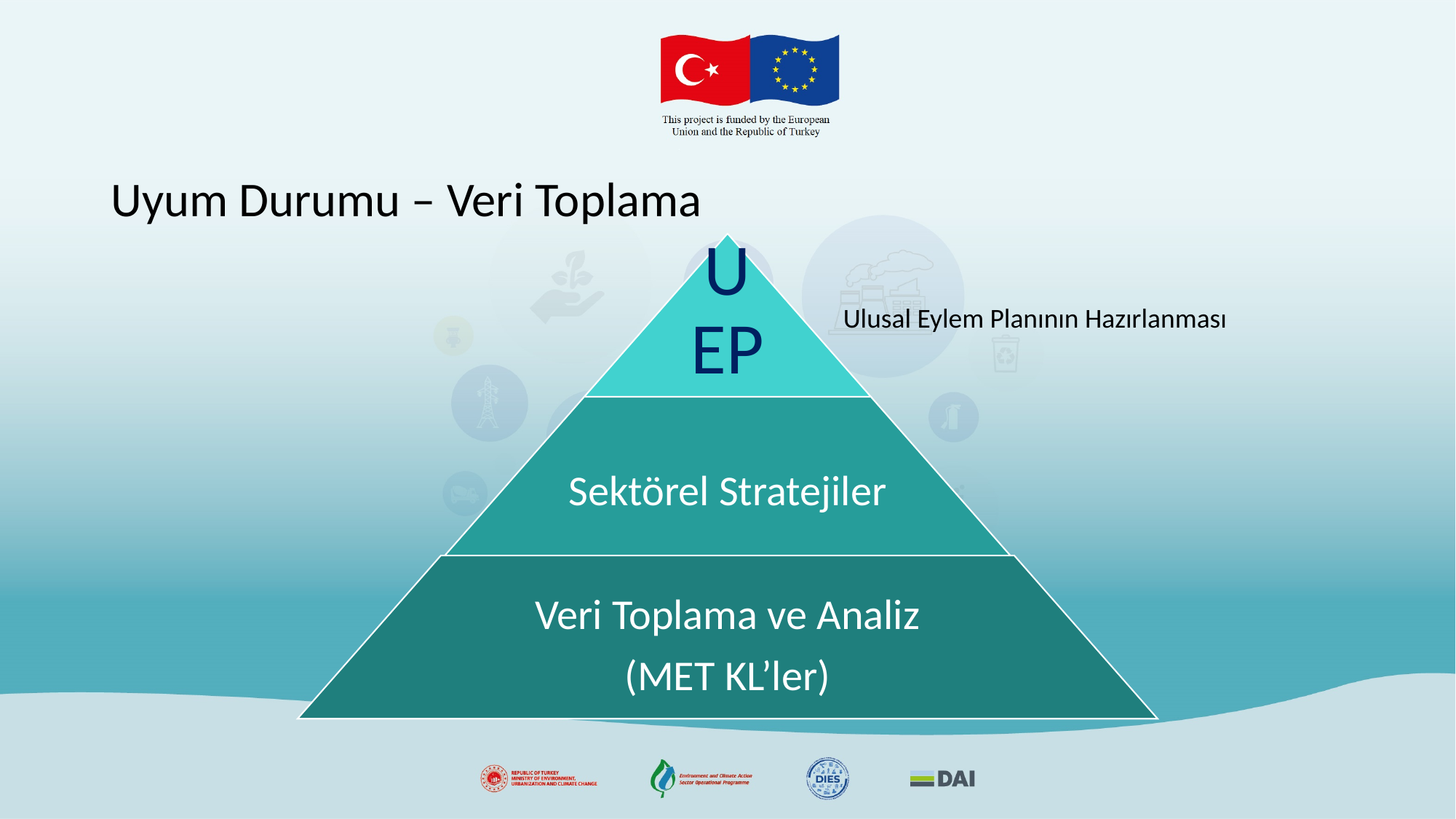

# Uyum Durumu – Veri Toplama
UEP
Sektörel Stratejiler
Veri Toplama ve Analiz
(MET KL’ler)
Ulusal Eylem Planının Hazırlanması